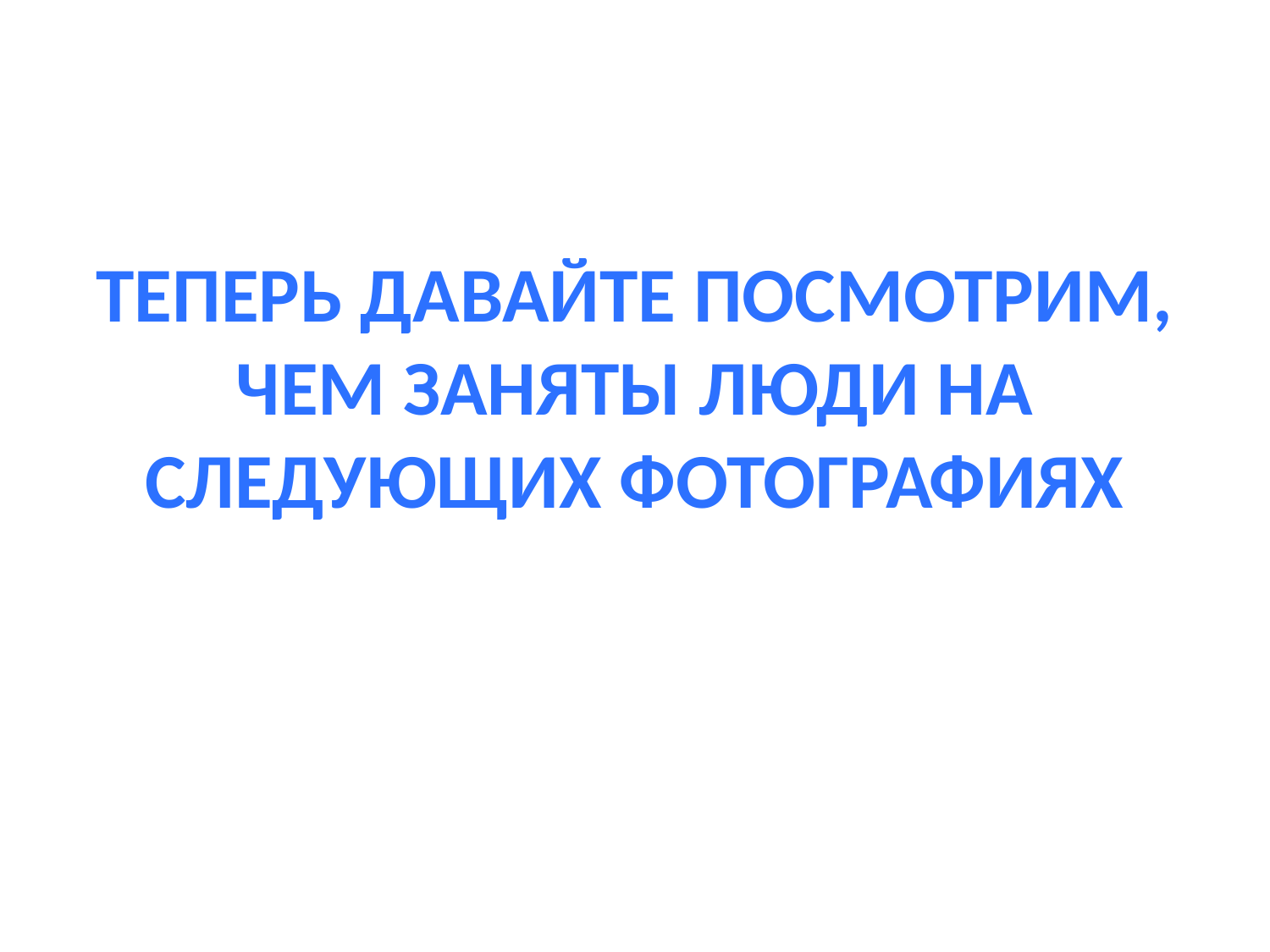

# ТЕПЕРЬ ДАВАЙТЕ ПОСМОТРИМ, ЧЕМ ЗАНЯТЫ ЛЮДИ НА СЛЕДУЮЩИХ ФОТОГРАФИЯХ